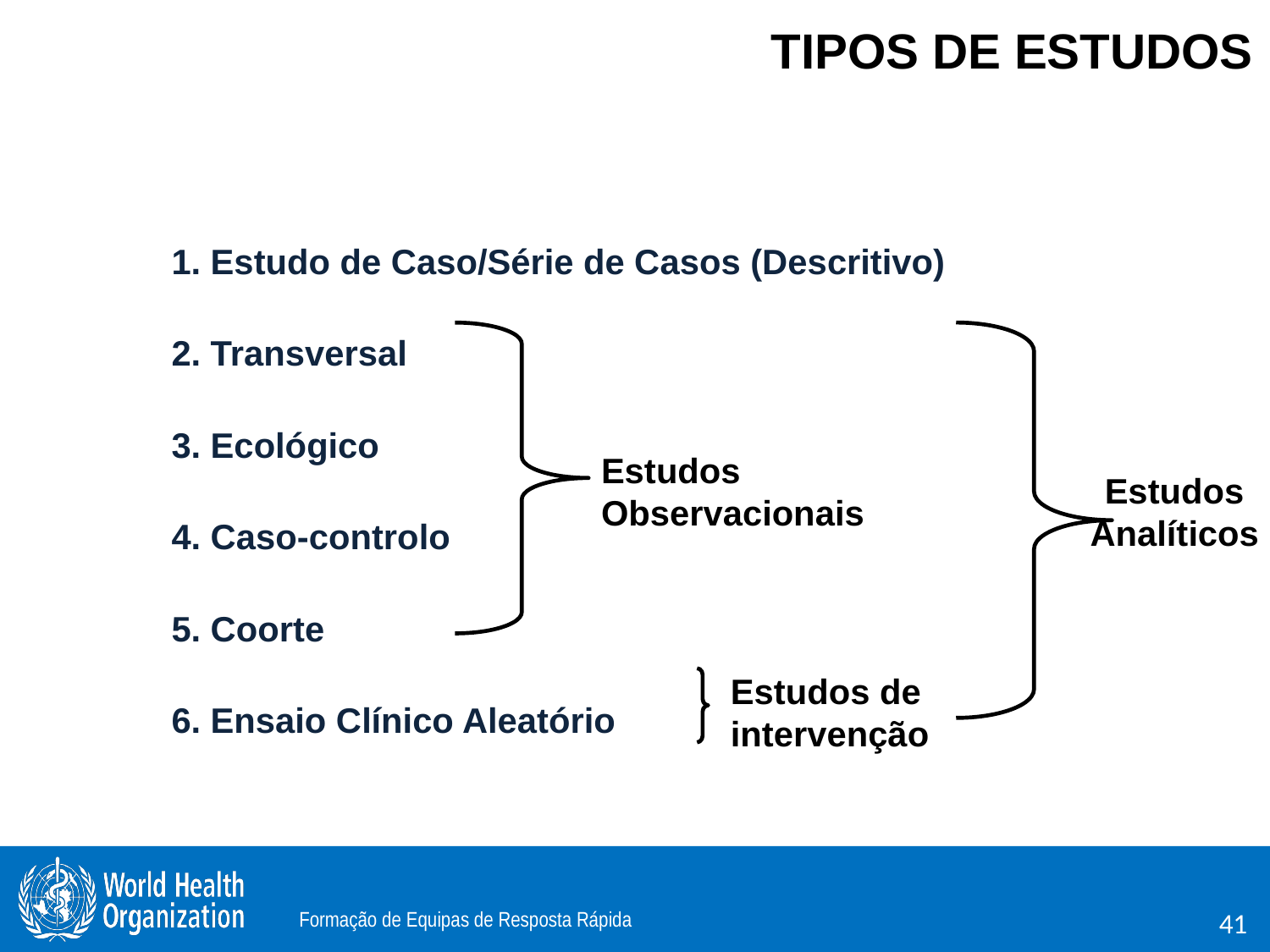

TIPOS DE ESTUDOS
#
1. Estudo de Caso/Série de Casos (Descritivo)
2. Transversal
3. Ecológico
4. Caso-controlo
5. Coorte
6. Ensaio Clínico Aleatório

Estudos Observacionais
Estudos de intervenção

Estudos Analíticos